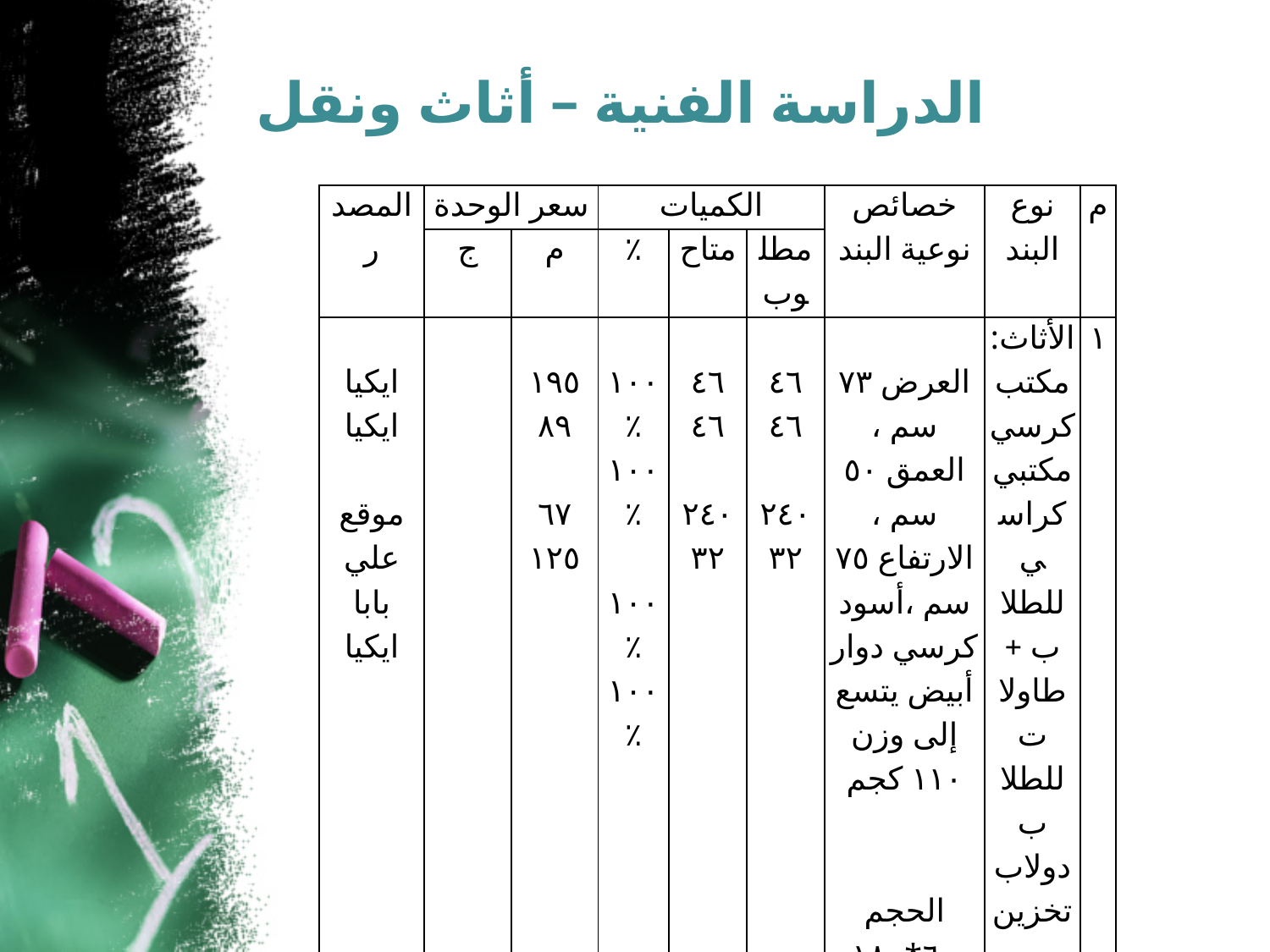

# الدراسة الفنية – أثاث ونقل
| المصدر | سعر الوحدة |  | الكميات |  |  | خصائص نوعية البند | نوع البند | م |
| --- | --- | --- | --- | --- | --- | --- | --- | --- |
|  | ج | م | ٪ | متاح | مطلوب |  |  |  |
| ايكيا ايكيا   موقع علي بابا ايكيا |  | ١٩٥ ٨٩   ٦٧ ١٢٥ | ١٠٠٪ ١٠٠٪   ١٠٠٪ ١٠٠٪ | ٤٦ ٤٦   ٢٤٠ ٣٢ | ٤٦ ٤٦   ٢٤٠ ٣٢ | العرض ٧٣ سم ، العمق ٥٠ سم ، الارتفاع ٧٥ سم ،أسود كرسي دوار أبيض يتسع إلى وزن ١١٠ كجم     الحجم ٦٠\*١٨٠ سم أبيض | الأثاث: مكتب كرسي مكتبي كراسي للطلاب + طاولات للطلاب دولاب تخزين | ١ |